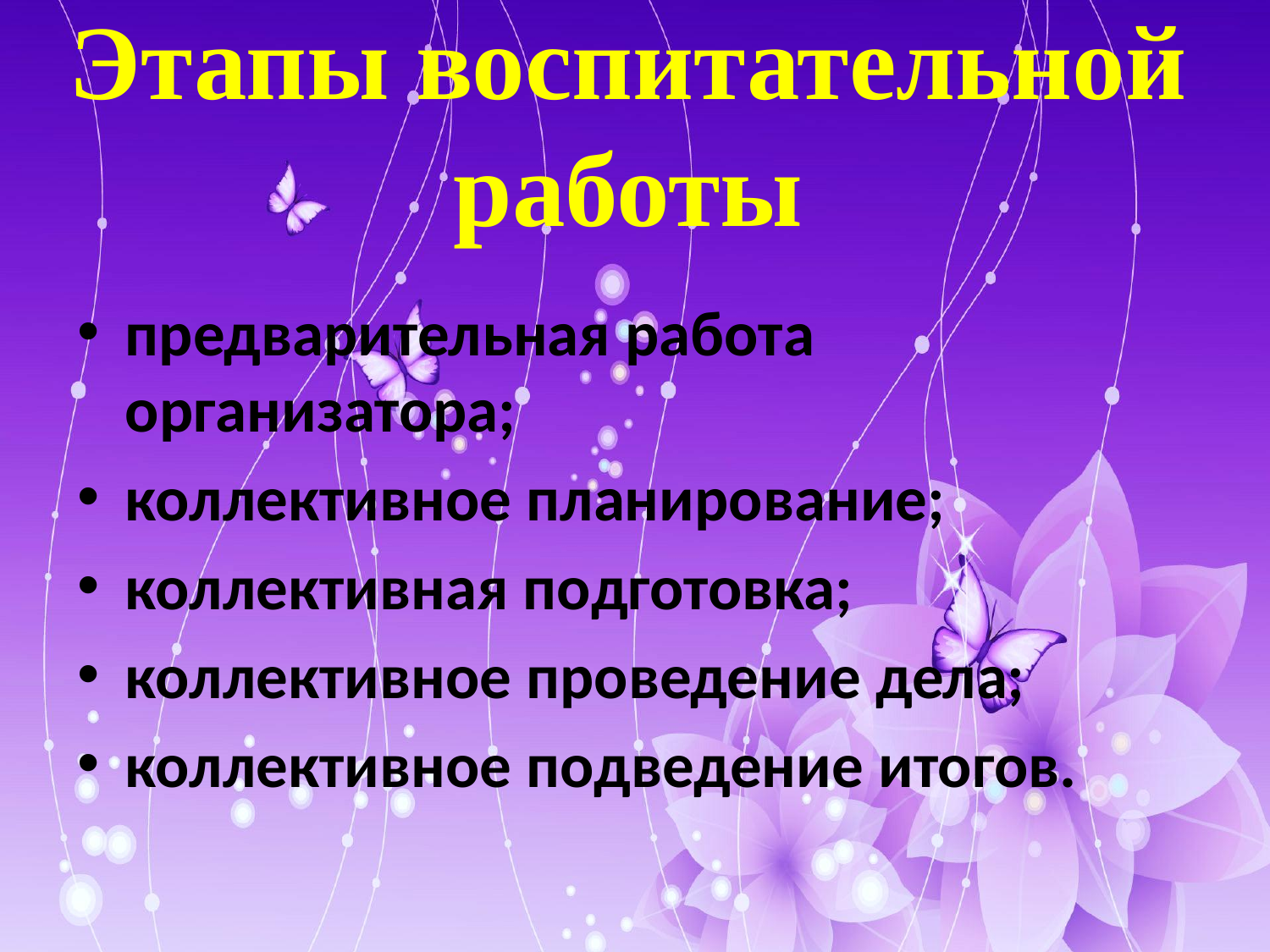

# Этапы воспитательной работы
предварительная работа организатора;
коллективное планирование;
коллективная подготовка;
коллективное проведение дела;
коллективное подведение итогов.